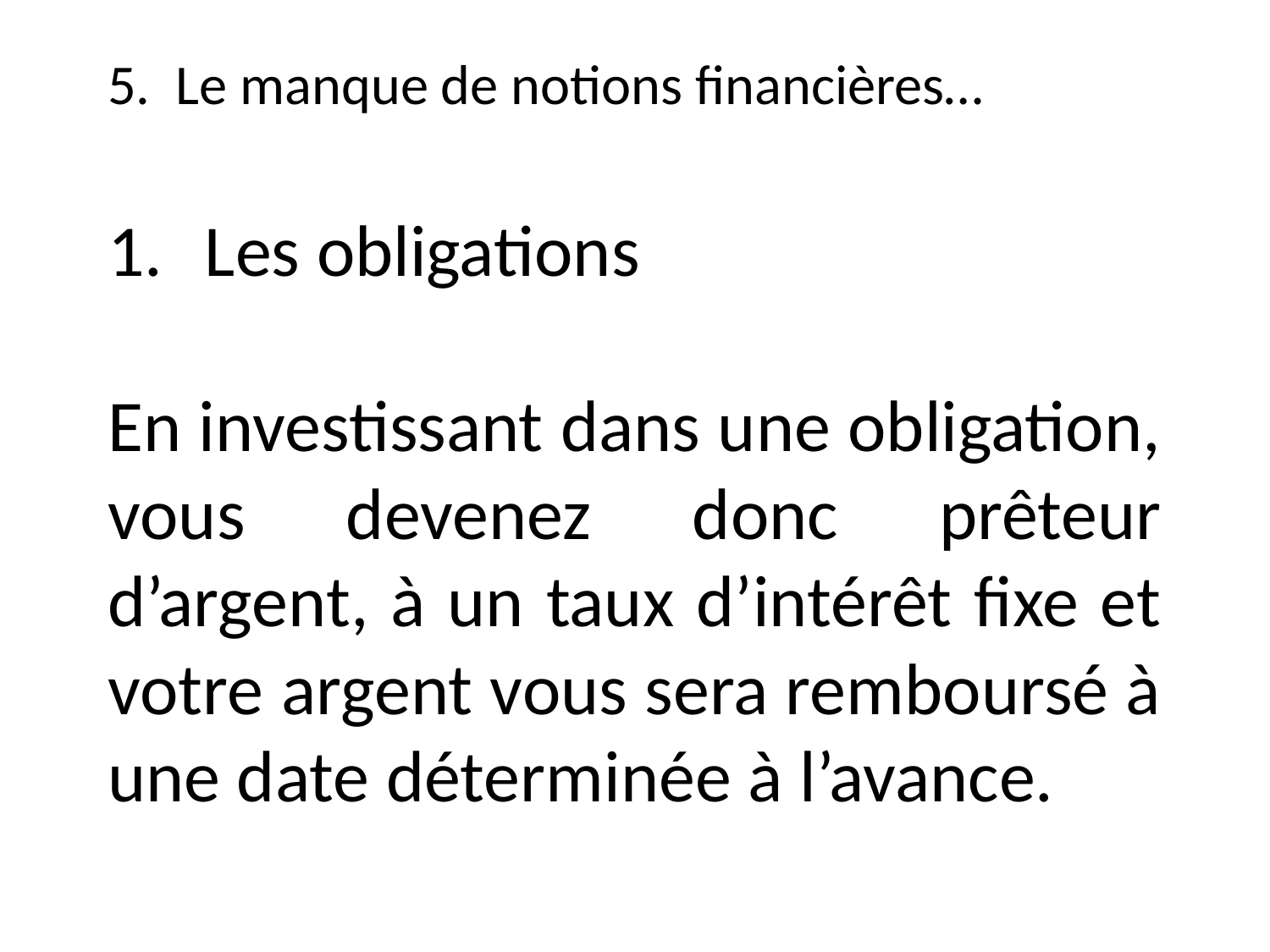

5.  Le manque de notions financières…

Les obligations

En investissant dans une obligation, vous devenez donc prêteur d’argent, à un taux d’intérêt fixe et votre argent vous sera remboursé à une date déterminée à l’avance.